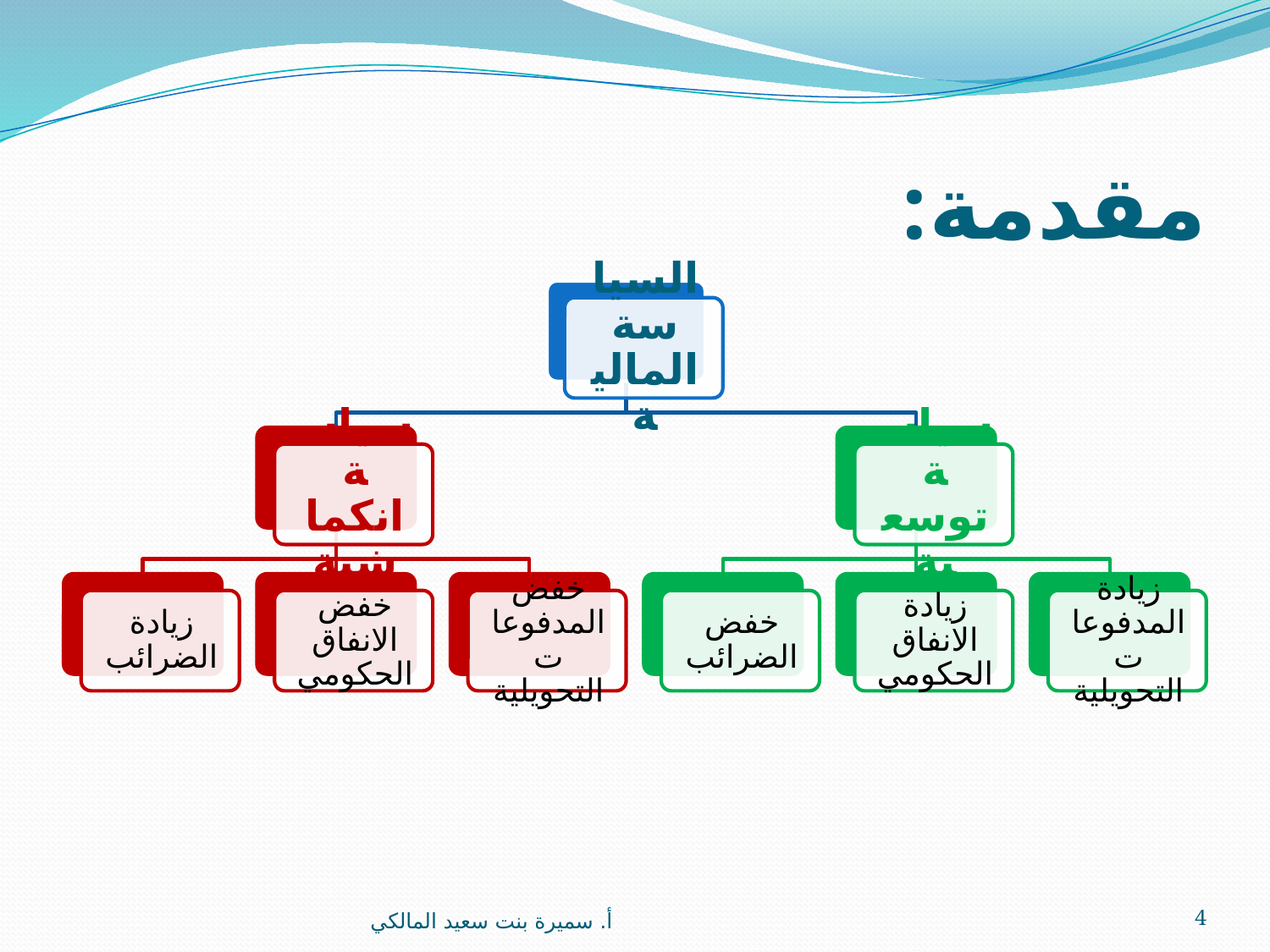

# مقدمة:
السياسة المالية
سياسة انكماشية
زيادة الضرائب
خفض الانفاق الحكومي
خفض المدفوعات التحويلية
سياسة توسعية
خفض الضرائب
زيادة الانفاق الحكومي
زيادة المدفوعات التحويلية
أ. سميرة بنت سعيد المالكي
4